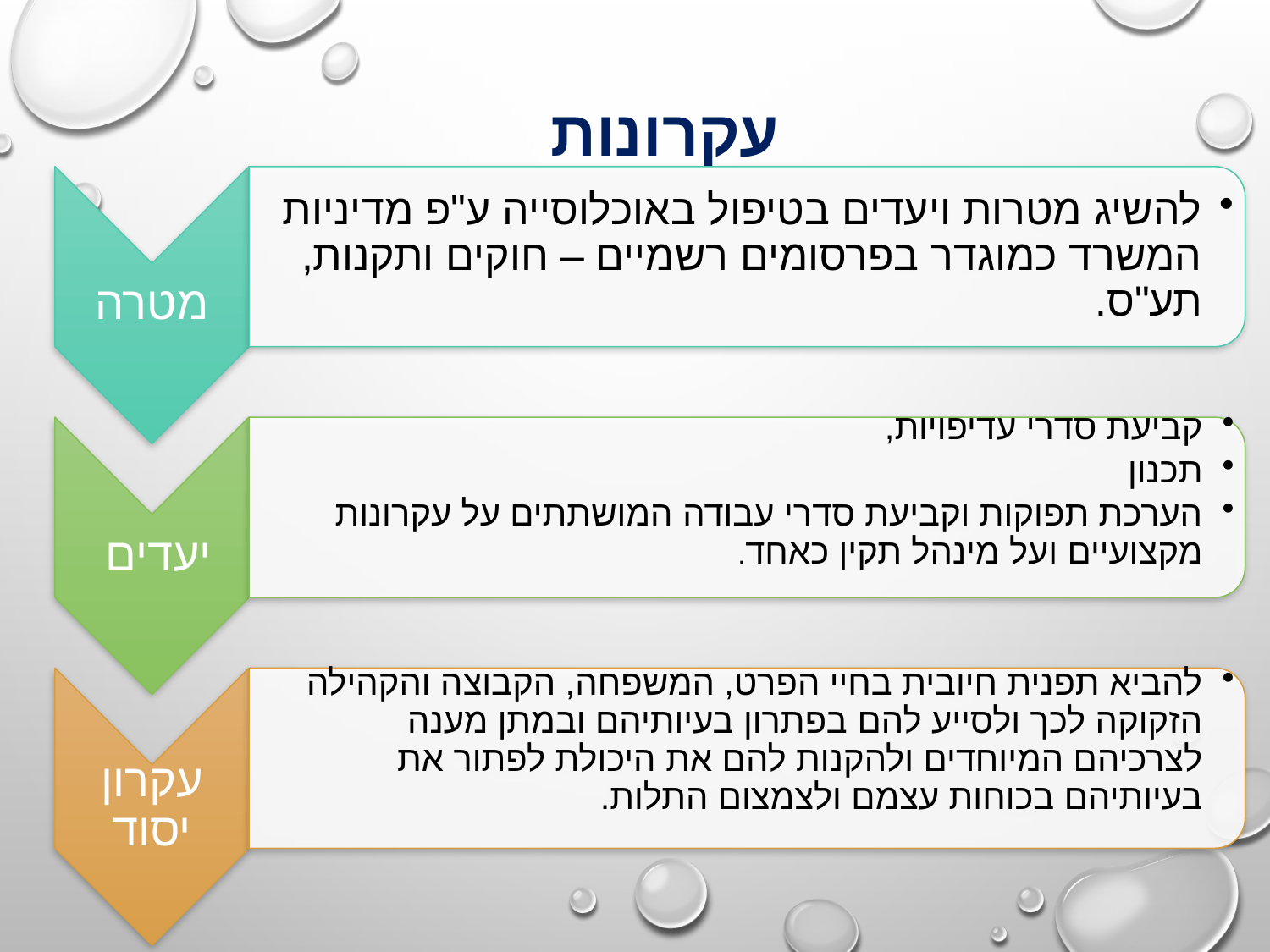

עקרונות
מטרה
להשיג מטרות ויעדים בטיפול באוכלוסייה ע"פ מדיניות המשרד כמוגדר בפרסומים רשמיים – חוקים ותקנות, תע"ס.
יעדים
קביעת סדרי עדיפויות,
תכנון
הערכת תפוקות וקביעת סדרי עבודה המושתתים על עקרונות מקצועיים ועל מינהל תקין כאחד.

עקרון יסוד
להביא תפנית חיובית בחיי הפרט, המשפחה, הקבוצה והקהילה הזקוקה לכך ולסייע להם בפתרון בעיותיהם ובמתן מענה לצרכיהם המיוחדים ולהקנות להם את היכולת לפתור את בעיותיהם בכוחות עצמם ולצמצום התלות.